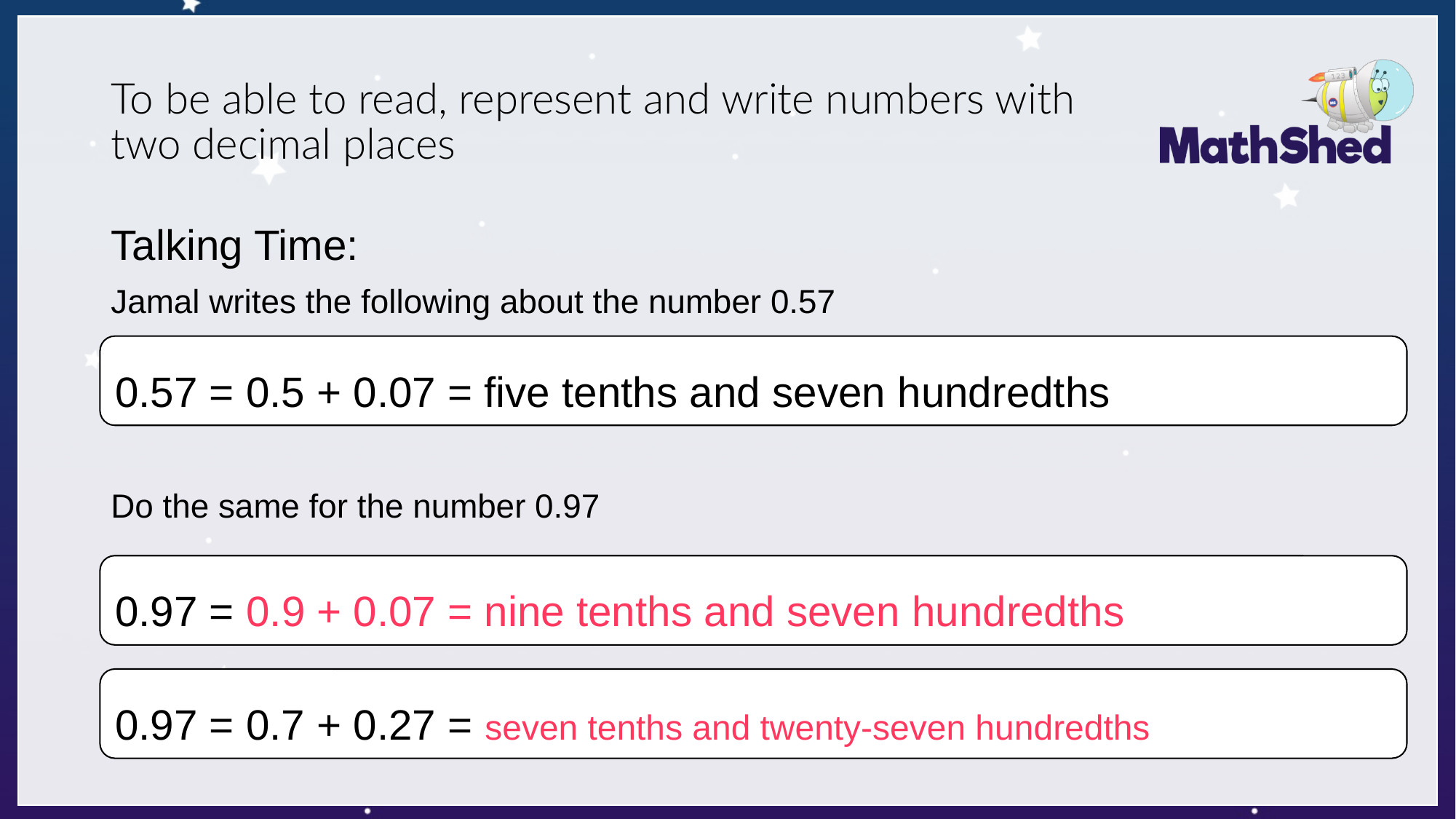

# To be able to read, represent and write numbers with two decimal places
Talking Time:
Jamal writes the following about the number 0.57

Do the same for the number 0.97

0.57 = 0.5 + 0.07 = five tenths and seven hundredths
0.97 = 0.9 + 0.07 = nine tenths and seven hundredths
0.97 = 0.7 + 0.27 = seven tenths and twenty-seven hundredths